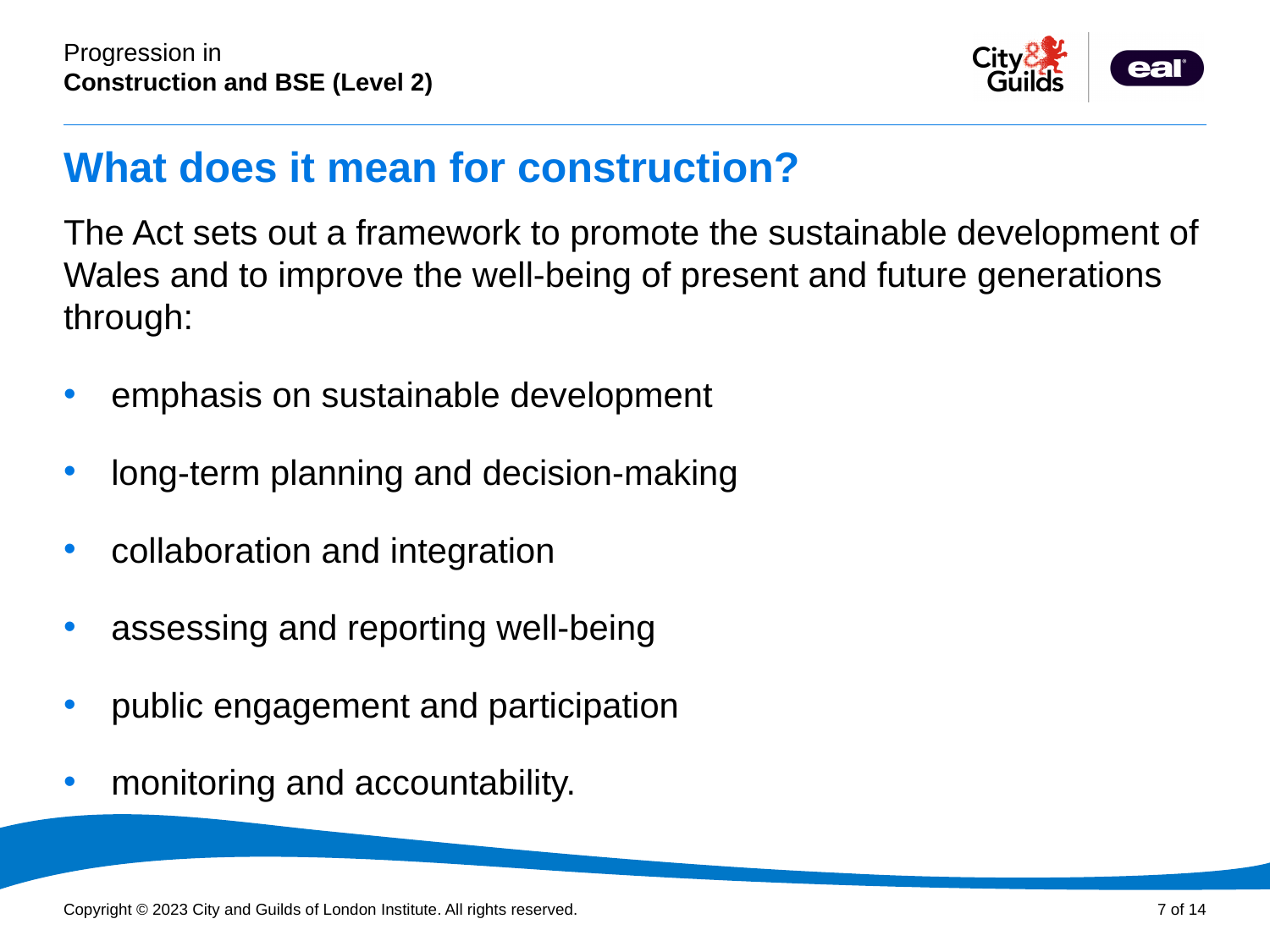

# What does it mean for construction?
The Act sets out a framework to promote the sustainable development of Wales and to improve the well-being of present and future generations through:
emphasis on sustainable development
long-term planning and decision-making
collaboration and integration
assessing and reporting well-being
public engagement and participation
monitoring and accountability.